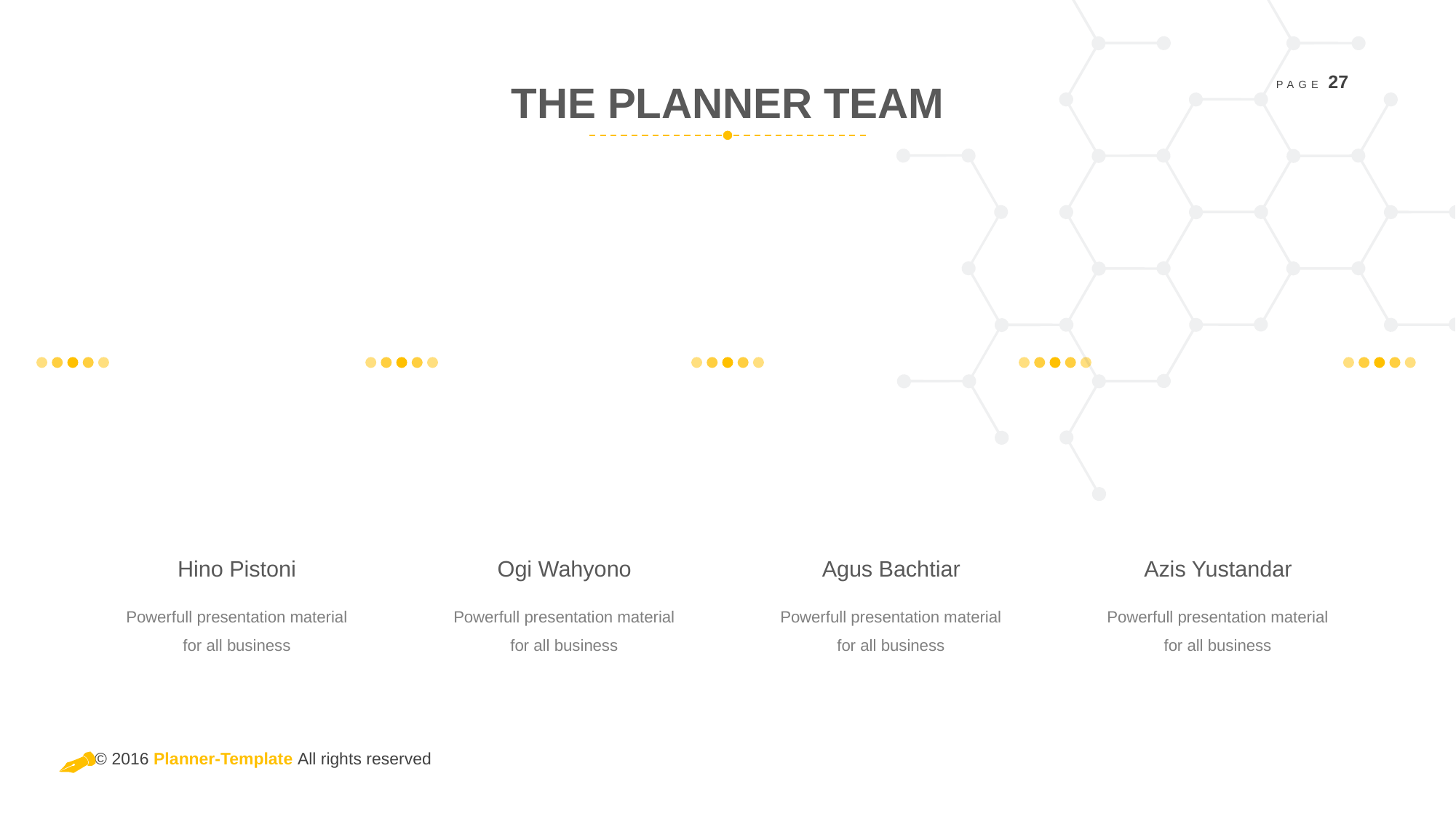

THE PLANNER TEAM

Hino Pistoni
Ogi Wahyono
Agus Bachtiar
Azis Yustandar
Powerfull presentation material for all business
Powerfull presentation material for all business
Powerfull presentation material for all business
Powerfull presentation material for all business